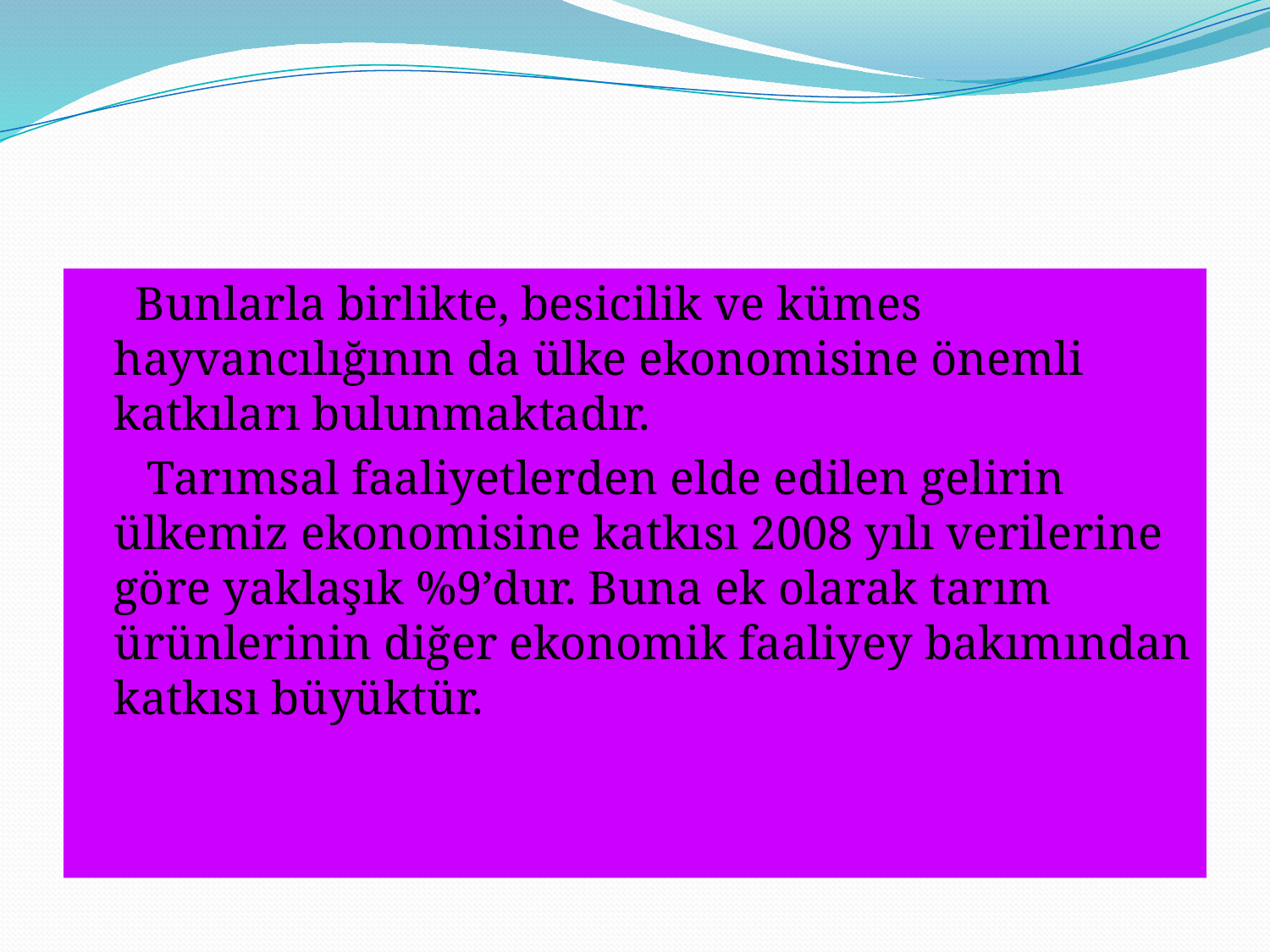

#
     Bunlarla birlikte, besicilik ve kümes hayvancılığının da ülke ekonomisine önemli katkıları bulunmaktadır.
      Tarımsal faaliyetlerden elde edilen gelirin ülkemiz ekonomisine katkısı 2008 yılı verilerine göre yaklaşık %9’dur. Buna ek olarak tarım ürünlerinin diğer ekonomik faaliyey bakımından katkısı büyüktür.